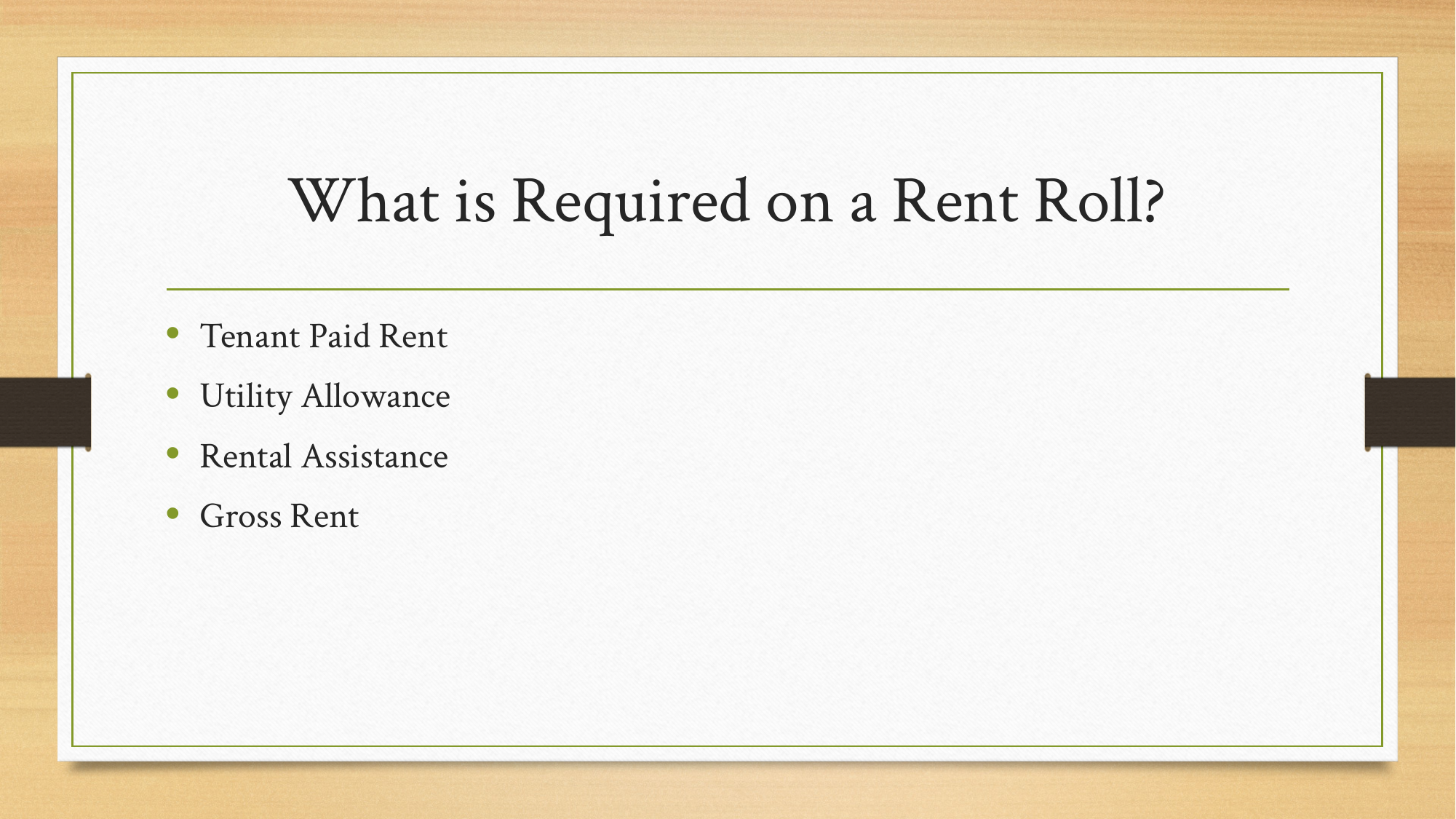

# What is Required on a Rent Roll?
Tenant Paid Rent
Utility Allowance
Rental Assistance
Gross Rent